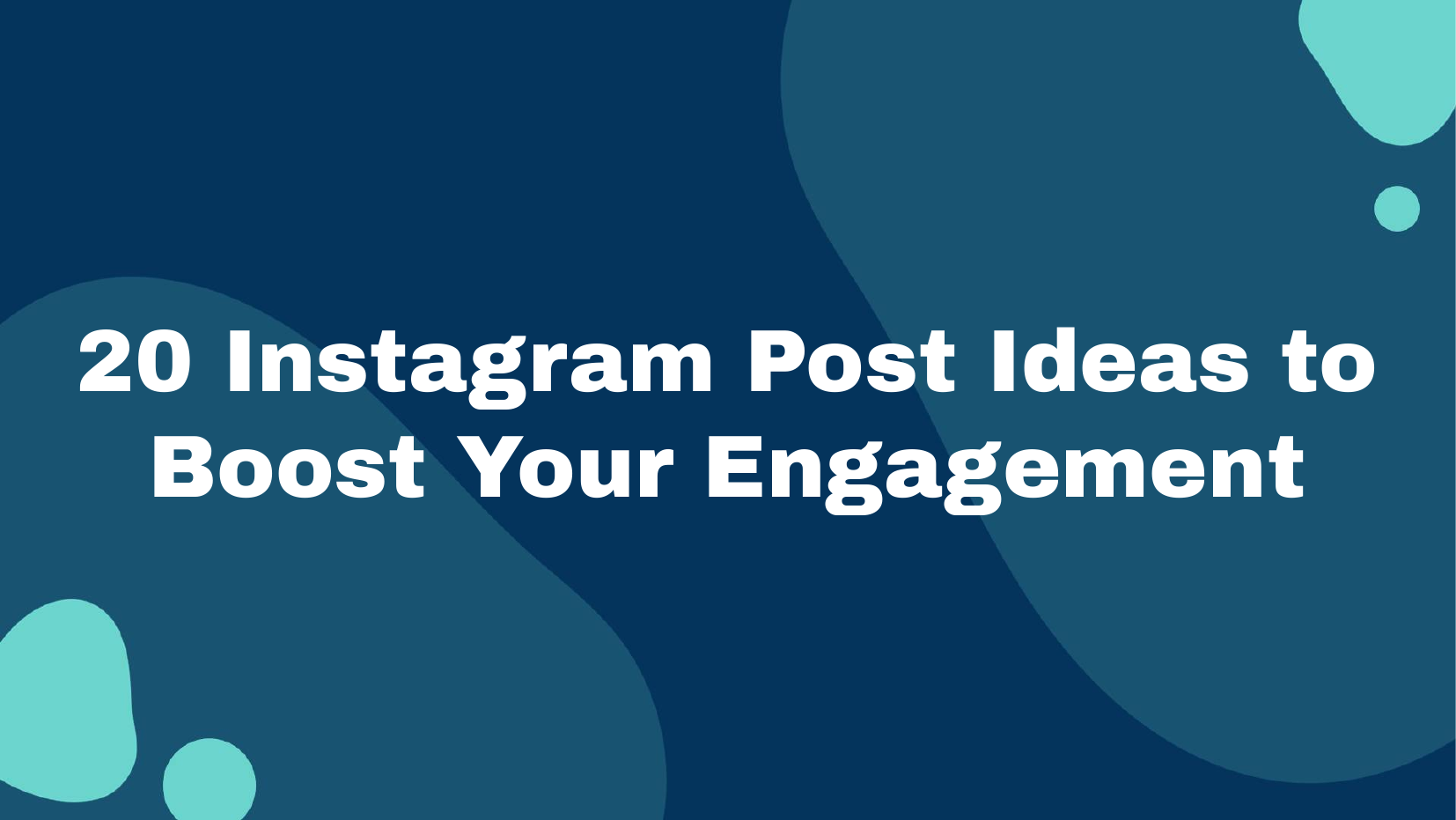

20 Instagram Post Ideas to Boost Your Engagement